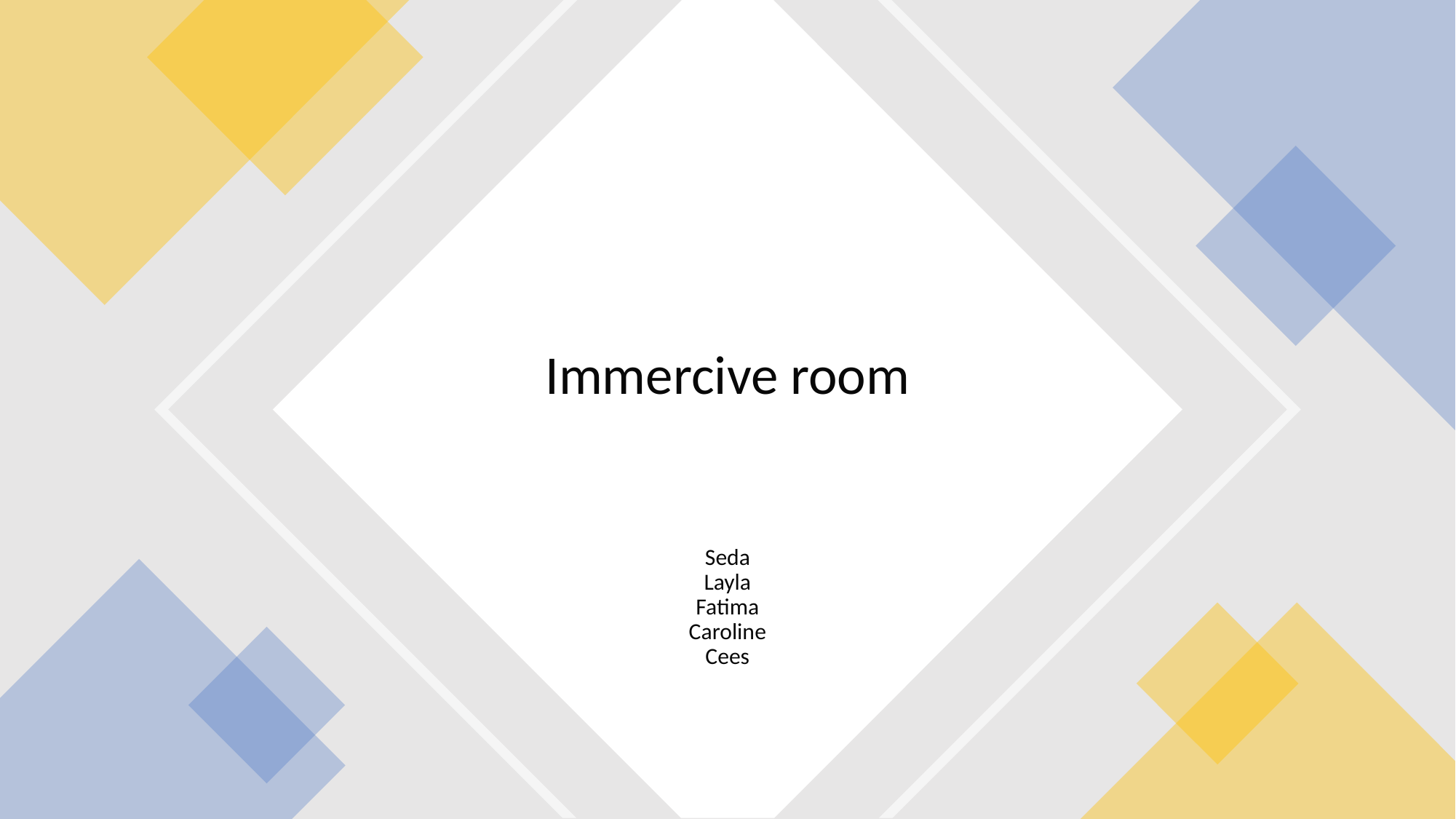

# Immercive room
Seda
Layla
Fatima
Caroline
Cees